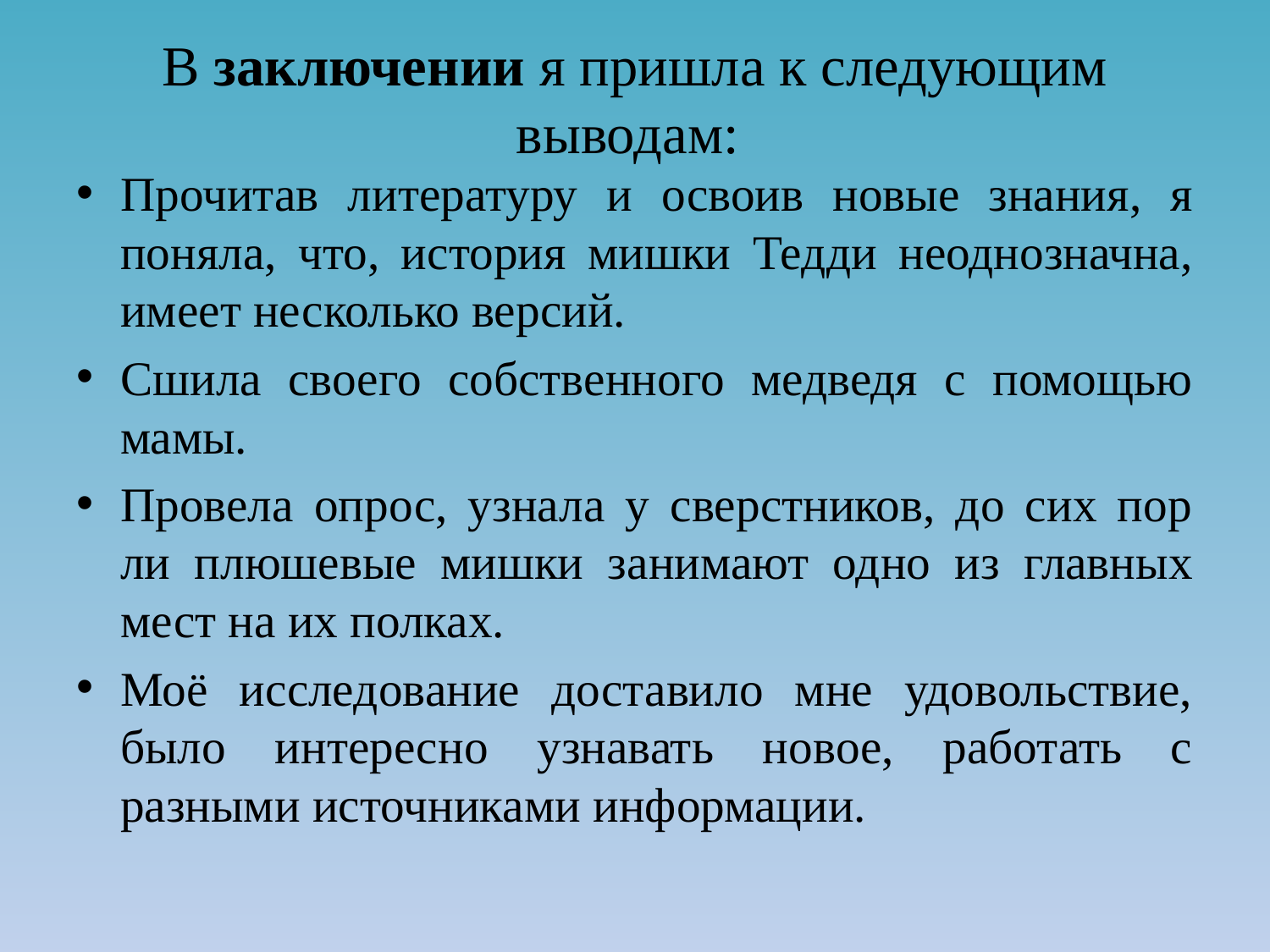

# В заключении я пришла к следующим выводам:
Прочитав литературу и освоив новые знания, я поняла, что, история мишки Тедди неоднозначна, имеет несколько версий.
Сшила своего собственного медведя с помощью мамы.
Провела опрос, узнала у сверстников, до сих пор ли плюшевые мишки занимают одно из главных мест на их полках.
Моё исследование доставило мне удовольствие, было интересно узнавать новое, работать с разными источниками информации.